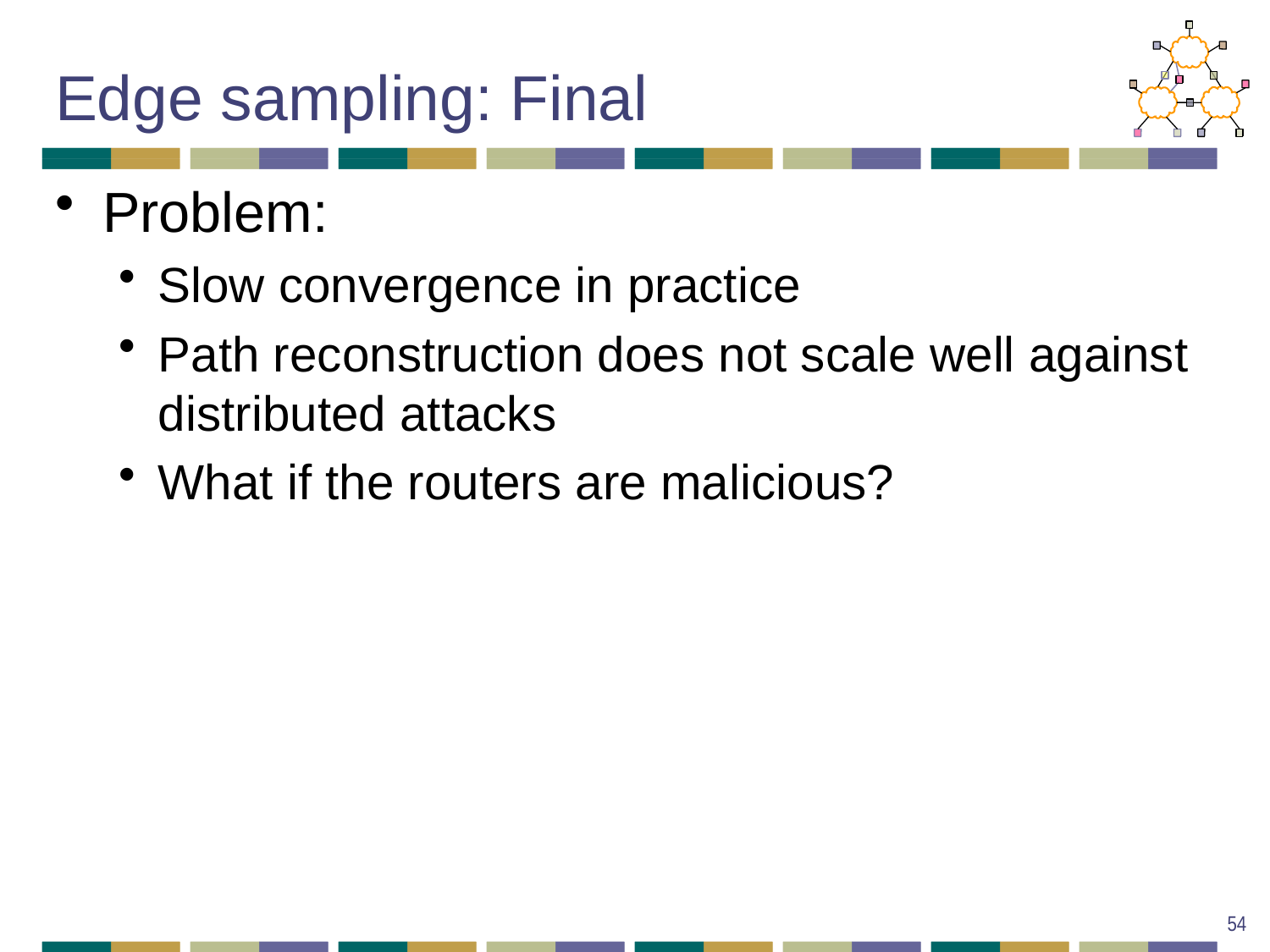

# Edge sampling: Final
Problem:
Slow convergence in practice
Path reconstruction does not scale well against distributed attacks
What if the routers are malicious?
54